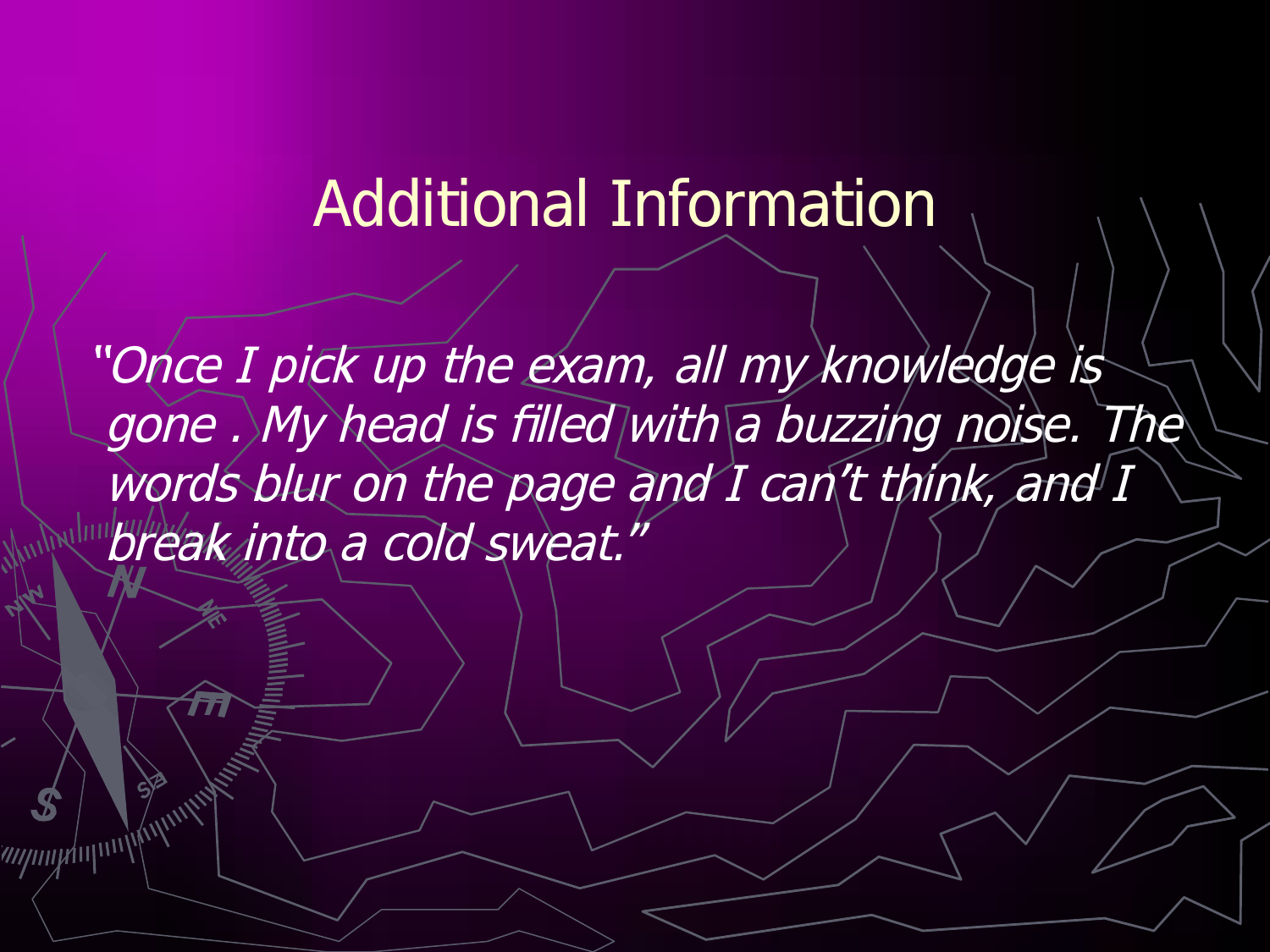

# Additional Information
  “Once I pick up the exam, all my knowledge is gone . My head is filled with a buzzing noise. The words blur on the page and I can’t think, and I break into a cold sweat.”